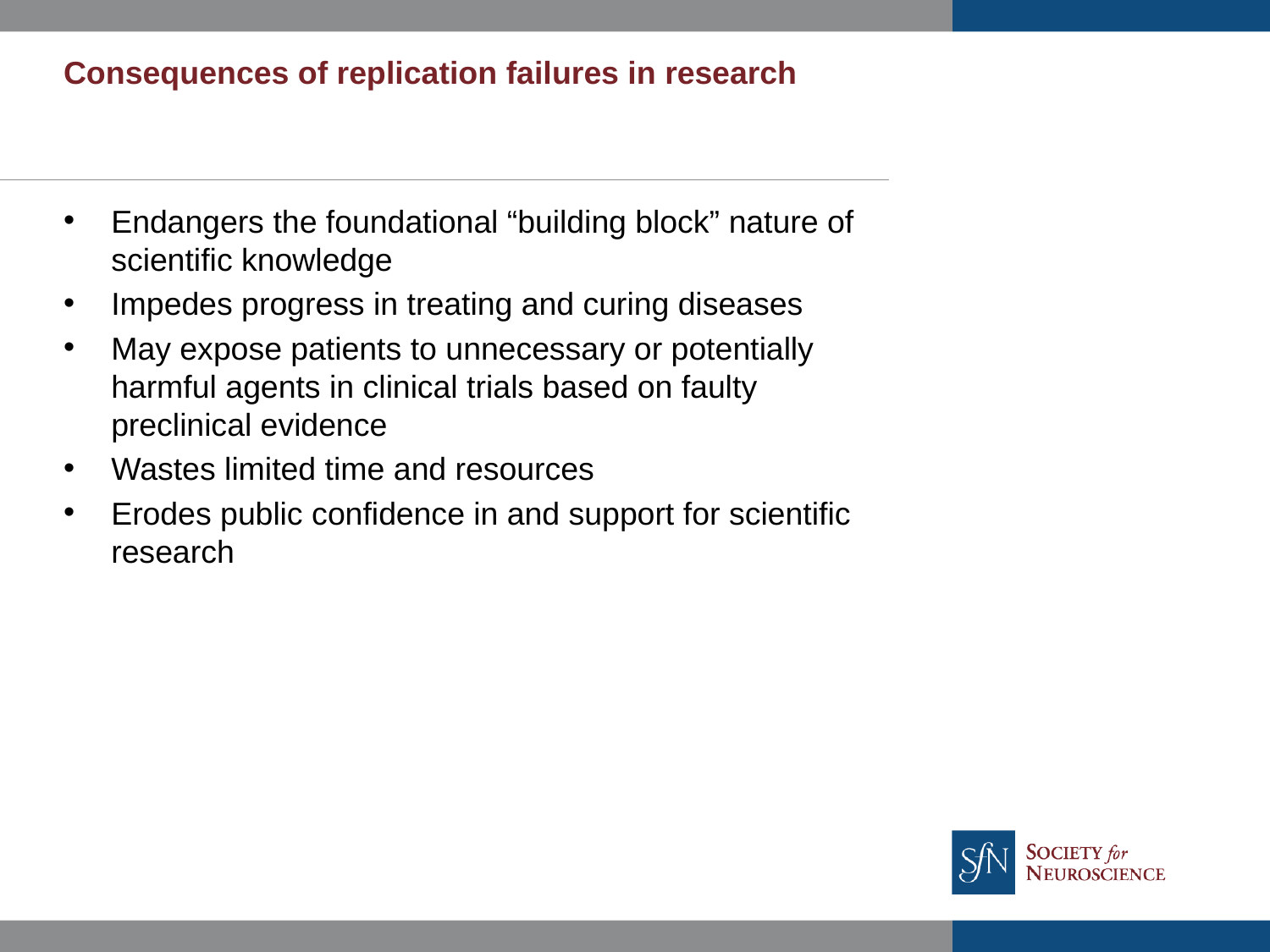

# Consequences of replication failures in research
Endangers the foundational “building block” nature of scientific knowledge
Impedes progress in treating and curing diseases
May expose patients to unnecessary or potentially harmful agents in clinical trials based on faulty preclinical evidence
Wastes limited time and resources
Erodes public confidence in and support for scientific research